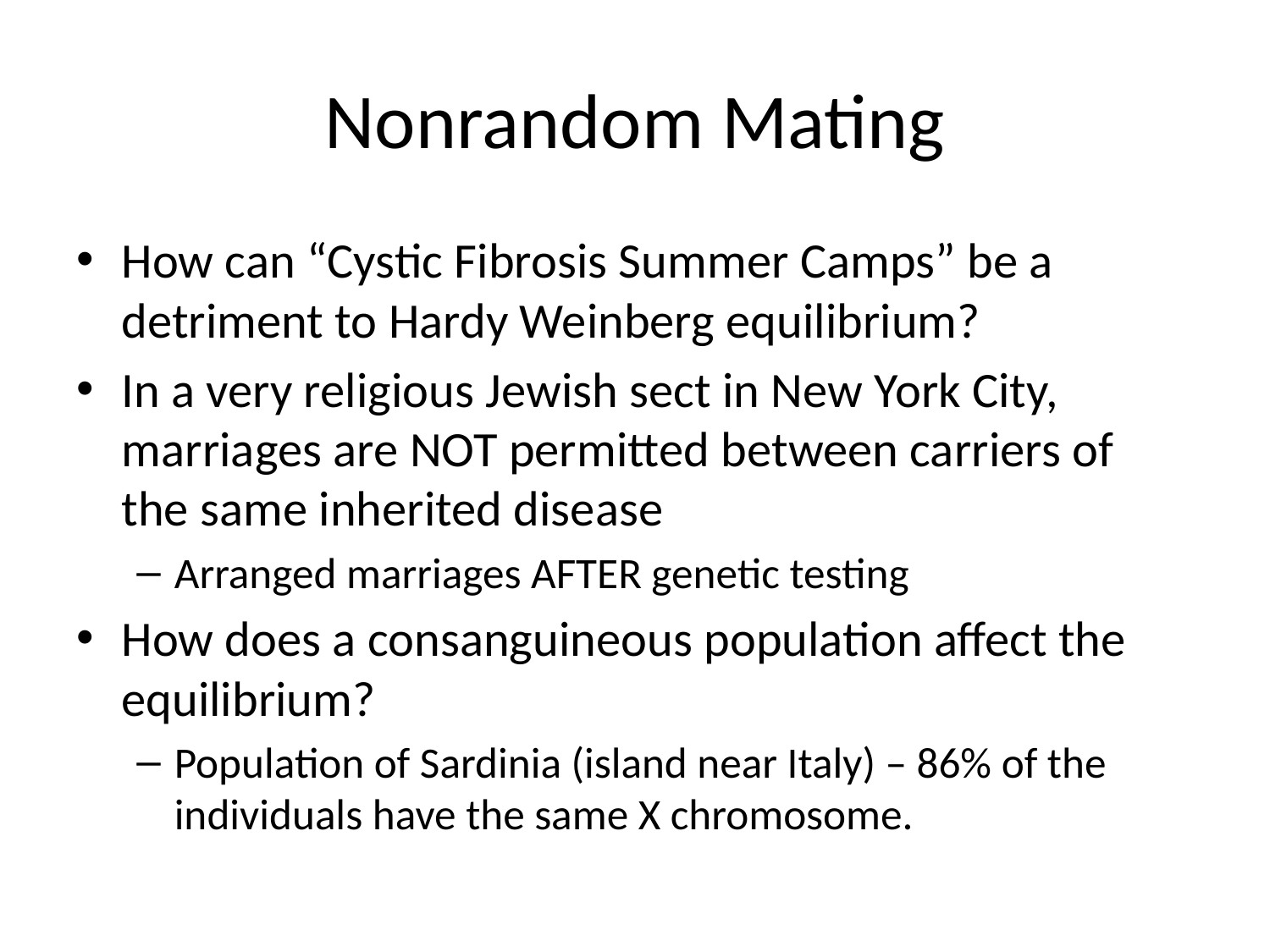

# Nonrandom Mating
How can “Cystic Fibrosis Summer Camps” be a detriment to Hardy Weinberg equilibrium?
In a very religious Jewish sect in New York City, marriages are NOT permitted between carriers of the same inherited disease
Arranged marriages AFTER genetic testing
How does a consanguineous population affect the equilibrium?
Population of Sardinia (island near Italy) – 86% of the individuals have the same X chromosome.